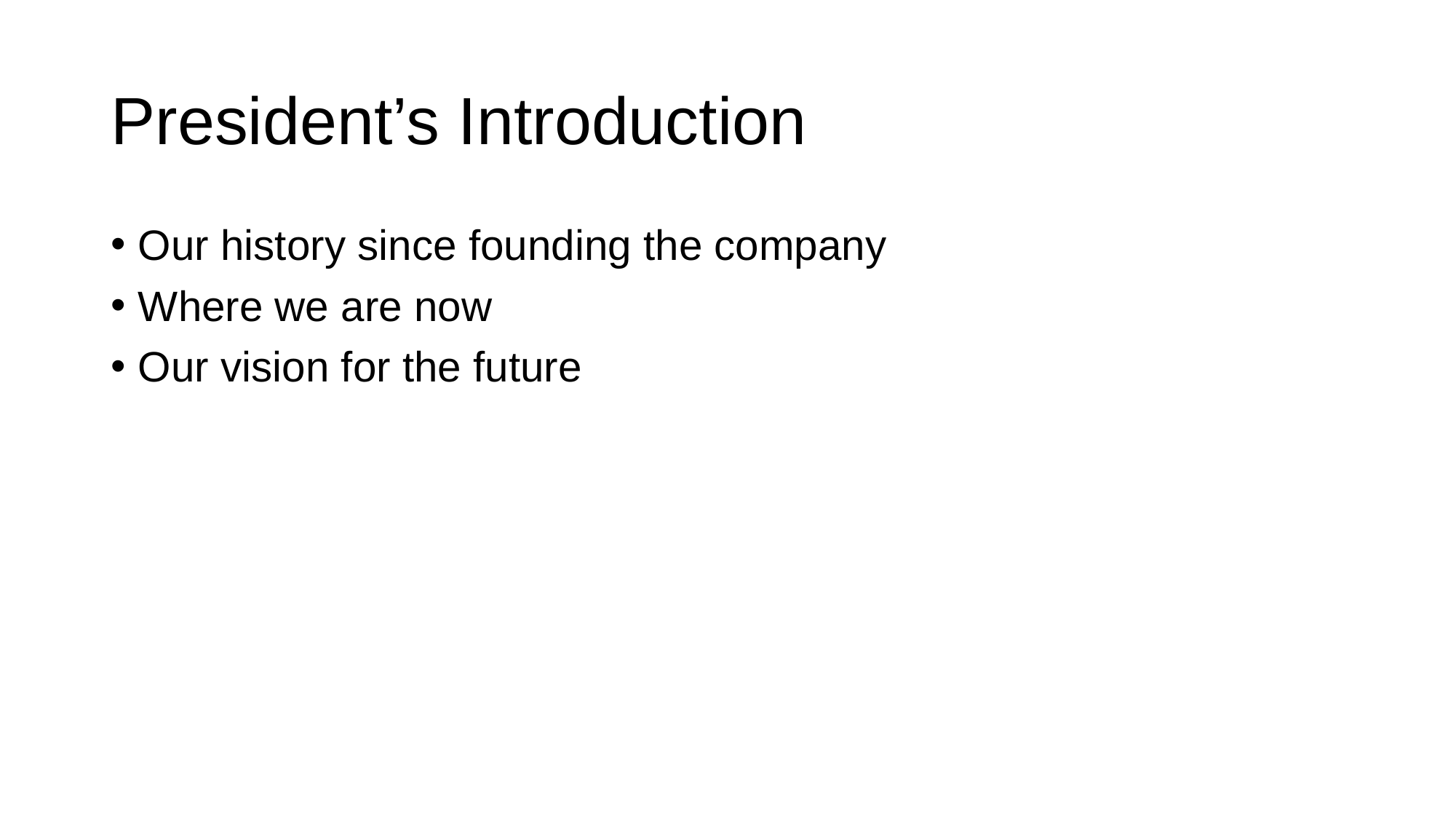

# President’s Introduction
Our history since founding the company
Where we are now
Our vision for the future